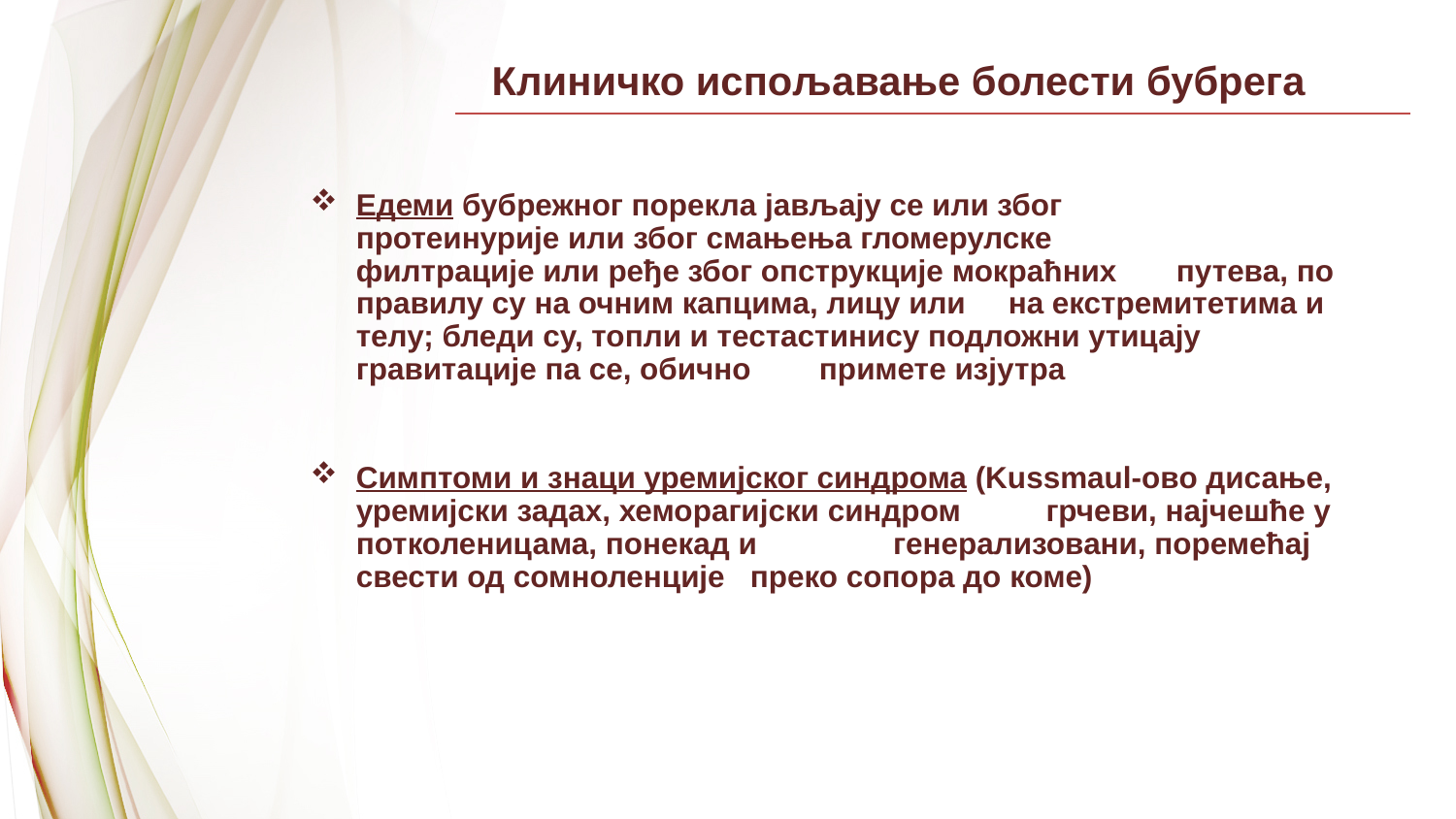

Клиничко испољавање болести бубрега
Едеми бубрежног порекла јављају се или због              протеинурије или због смањења гломерулске                  филтрације или ређе због опструкције мокраћних       путева, по правилу су на очним капцима, лицу или     на екстремитетима и телу; бледи су, топли и тестастинису подложни утицају гравитације па се, обично        примете изјутра

Симптоми и знаци уремијског синдрома (Kussmaul-ово дисање, уремијски задах, хеморагијски синдром          грчеви, најчешће у потколеницама, понекад и                генерализовани, поремећај свести од сомноленције   преко сопора до коме)